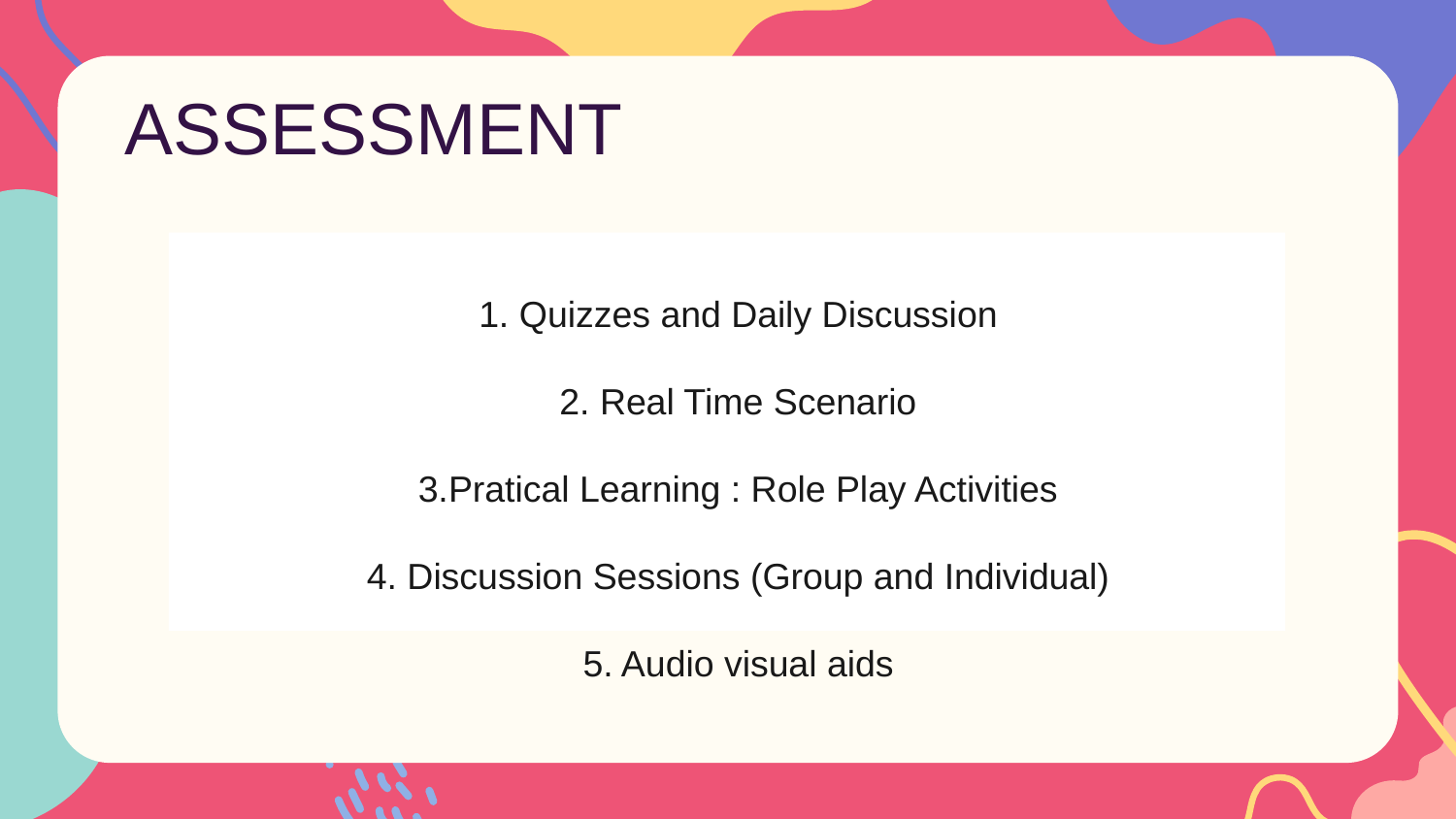

# ASSESSMENT
1. Quizzes and Daily Discussion
 2. Real Time Scenario
3.Pratical Learning : Role Play Activities
4. Discussion Sessions (Group and Individual)
5. Audio visual aids